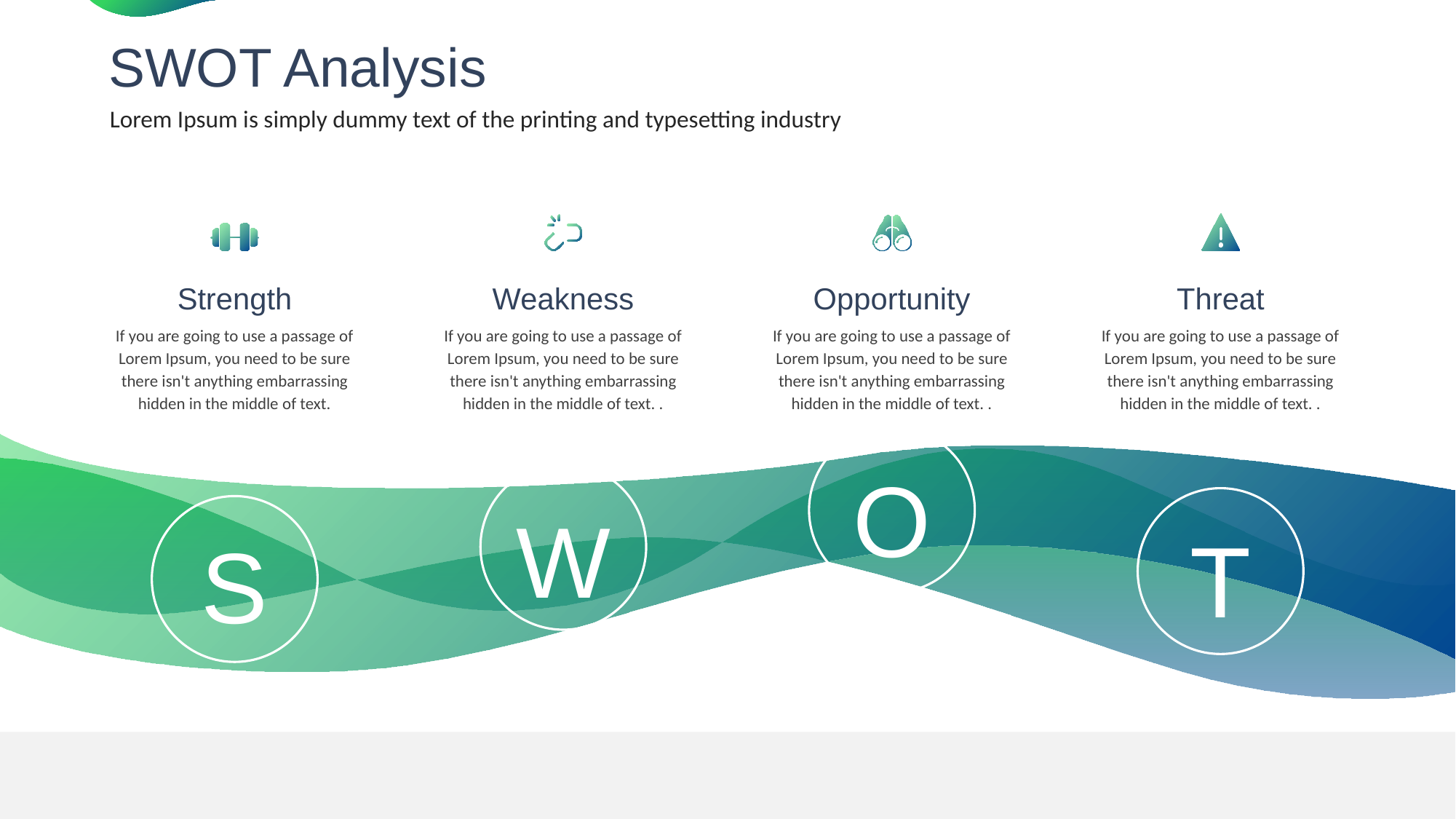

SWOT Analysis
Lorem Ipsum is simply dummy text of the printing and typesetting industry

Strength
Weakness
Opportunity
Threat
If you are going to use a passage of Lorem Ipsum, you need to be sure there isn't anything embarrassing hidden in the middle of text.
If you are going to use a passage of Lorem Ipsum, you need to be sure there isn't anything embarrassing hidden in the middle of text. .
If you are going to use a passage of Lorem Ipsum, you need to be sure there isn't anything embarrassing hidden in the middle of text. .
If you are going to use a passage of Lorem Ipsum, you need to be sure there isn't anything embarrassing hidden in the middle of text. .

O

W

T

S